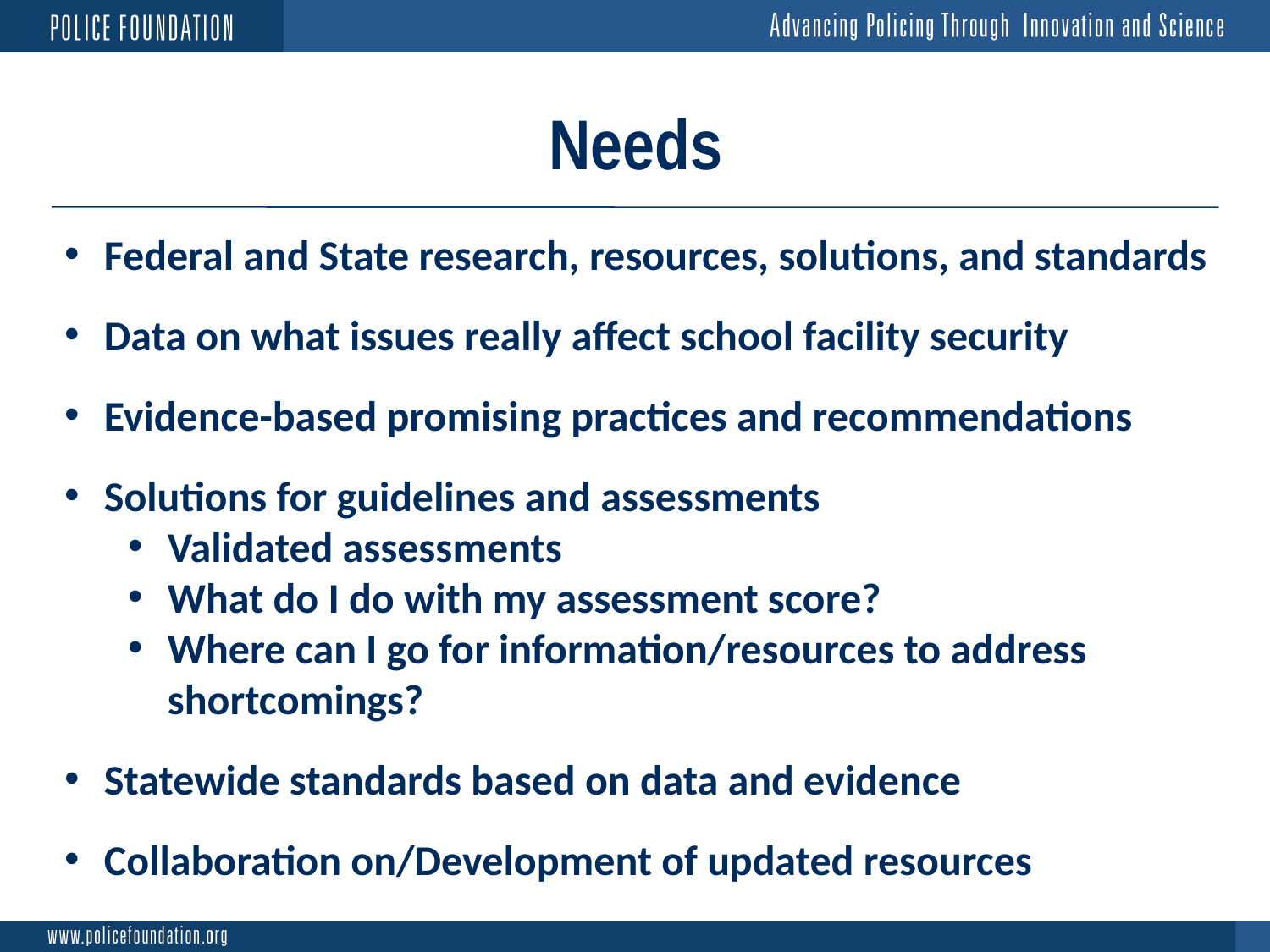

# Needs

Federal and State research, resources, solutions, and standards

Data on what issues really affect school facility security

Evidence-based promising practices and recommendations

Solutions for guidelines and assessments
Validated assessments
What do I do with my assessment score?
Where can I go for information/resources to address shortcomings?

Statewide standards based on data and evidence

Collaboration on/Development of updated resources